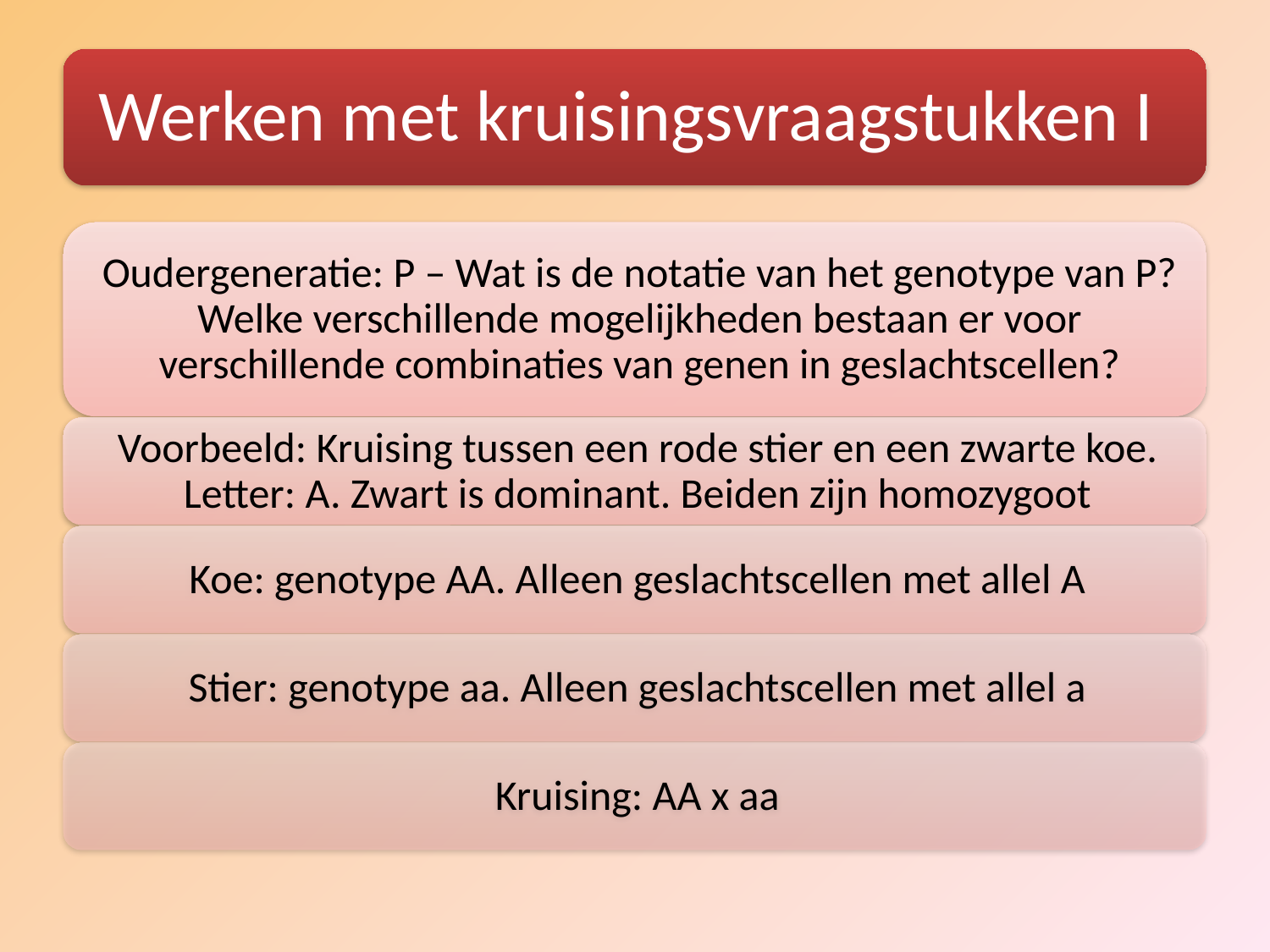

Werken met kruisingsvraagstukken I
Oudergeneratie: P – Wat is de notatie van het genotype van P? Welke verschillende mogelijkheden bestaan er voor verschillende combinaties van genen in geslachtscellen?
Voorbeeld: Kruising tussen een rode stier en een zwarte koe. Letter: A. Zwart is dominant. Beiden zijn homozygoot
Koe: genotype AA. Alleen geslachtscellen met allel A
Stier: genotype aa. Alleen geslachtscellen met allel a
Kruising: AA x aa